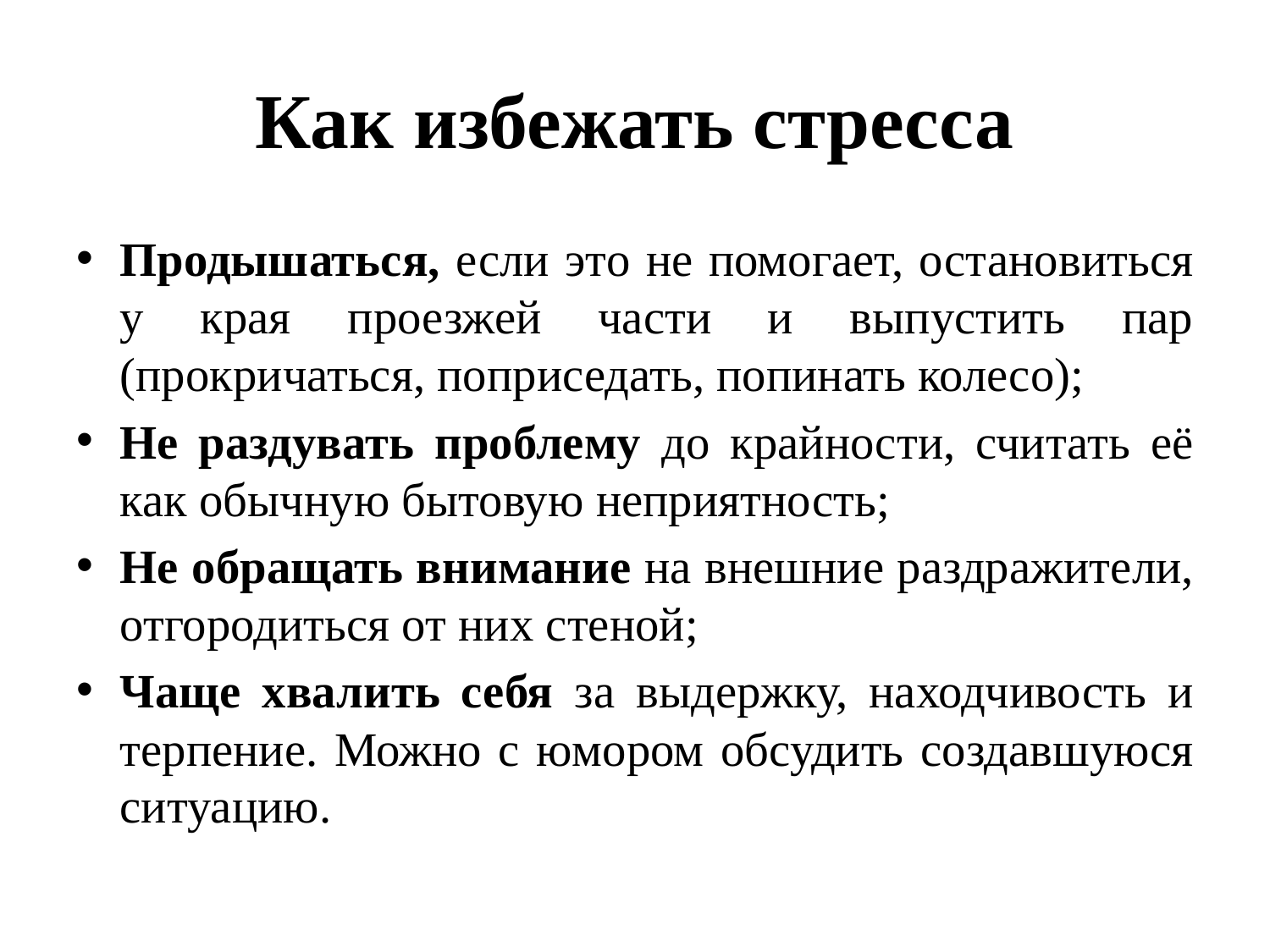

# Как избежать стресса
Продышаться, если это не помогает, остановиться у края проезжей части и выпустить пар (прокричаться, поприседать, попинать колесо);
Не раздувать проблему до крайности, считать её как обычную бытовую неприятность;
Не обращать внимание на внешние раздражители, отгородиться от них стеной;
Чаще хвалить себя за выдержку, находчивость и терпение. Можно с юмором обсудить создавшуюся ситуацию.